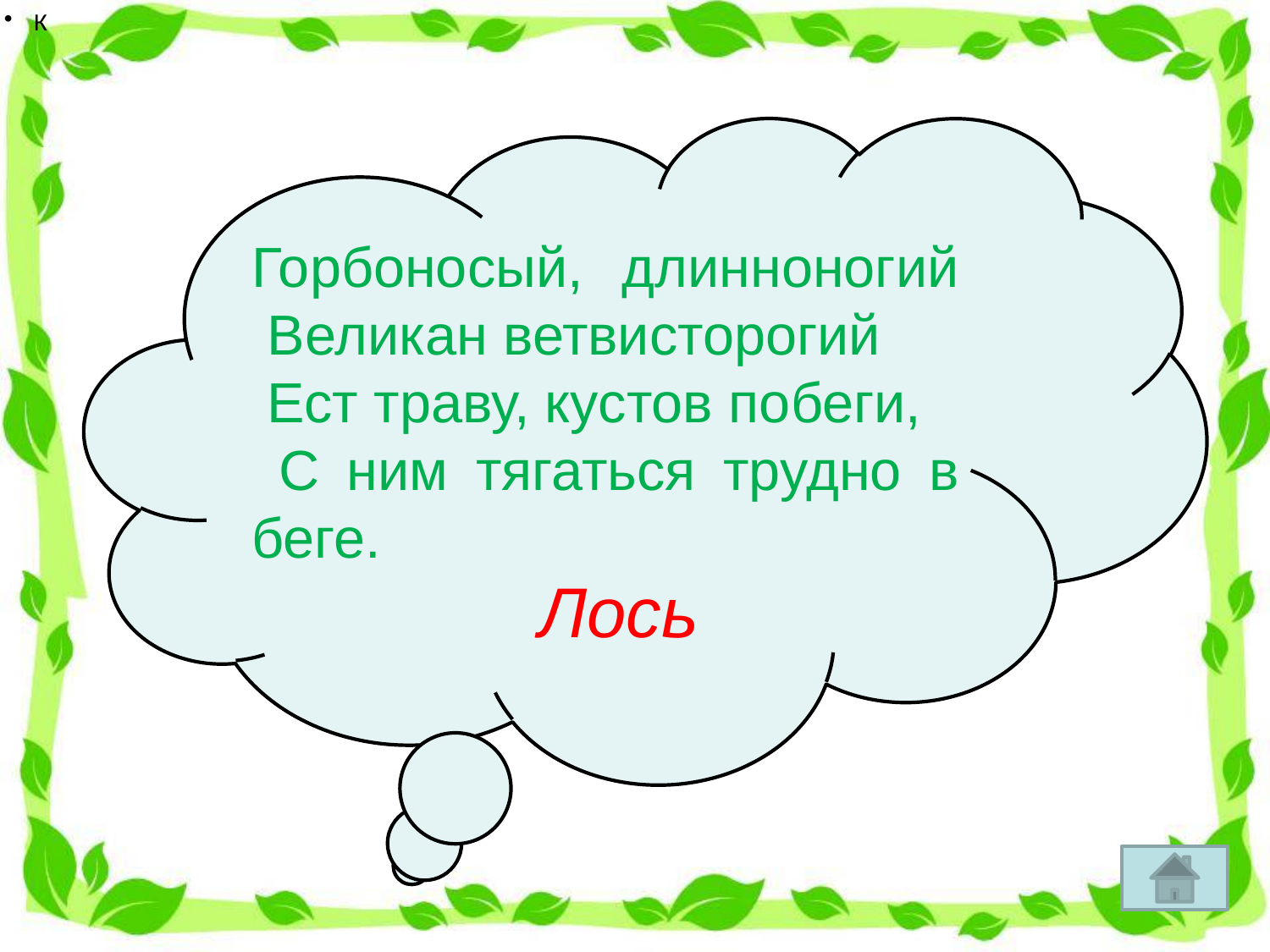

К
Горбоносый,  длинноногий
 Великан ветвисторогий
 Ест траву, кустов побеги,
 С ним тягаться трудно в беге.

Лось